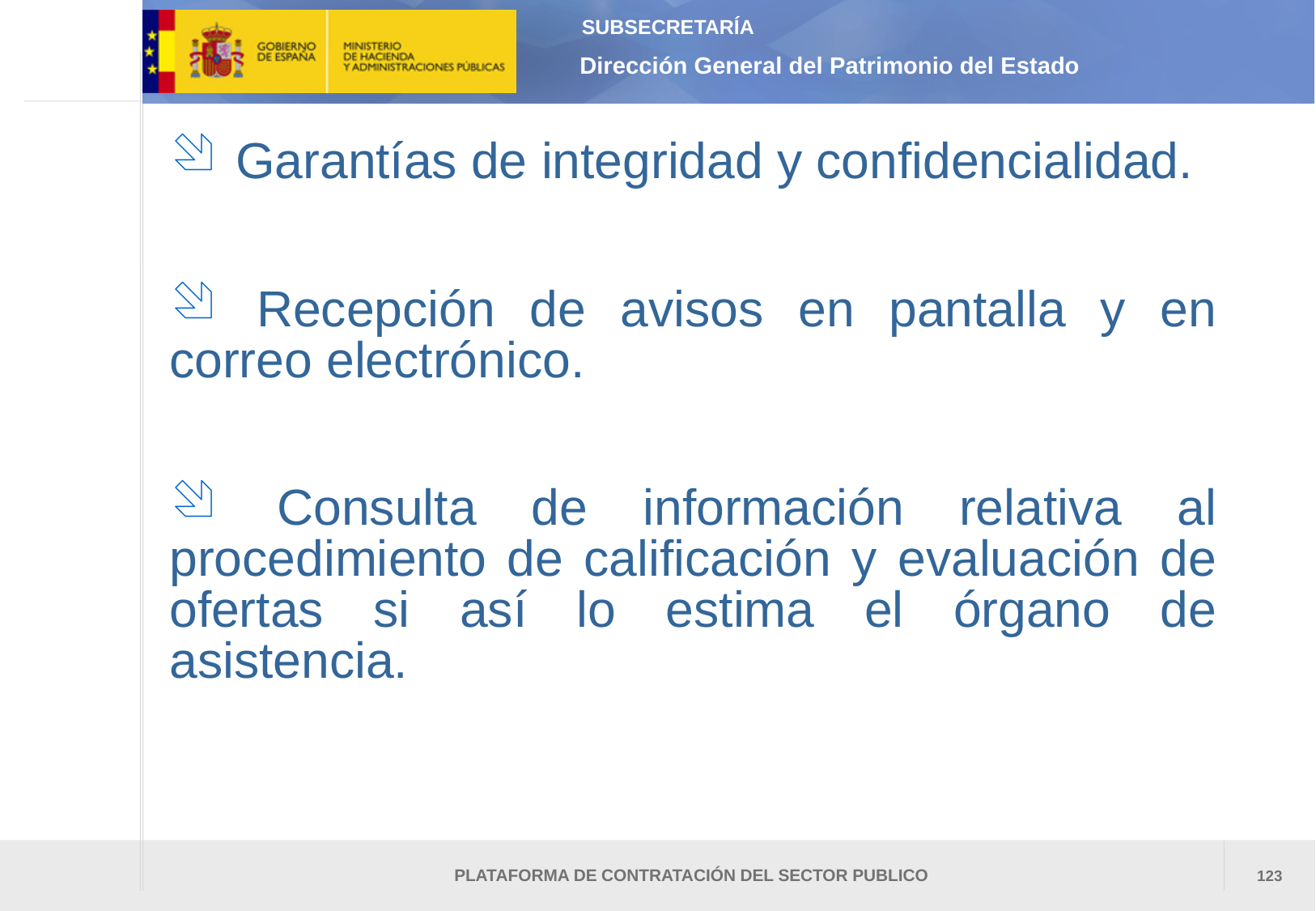

Garantías de integridad y confidencialidad.

 Recepción de avisos en pantalla y en correo electrónico.

 Consulta de información relativa al procedimiento de calificación y evaluación de ofertas si así lo estima el órgano de asistencia.